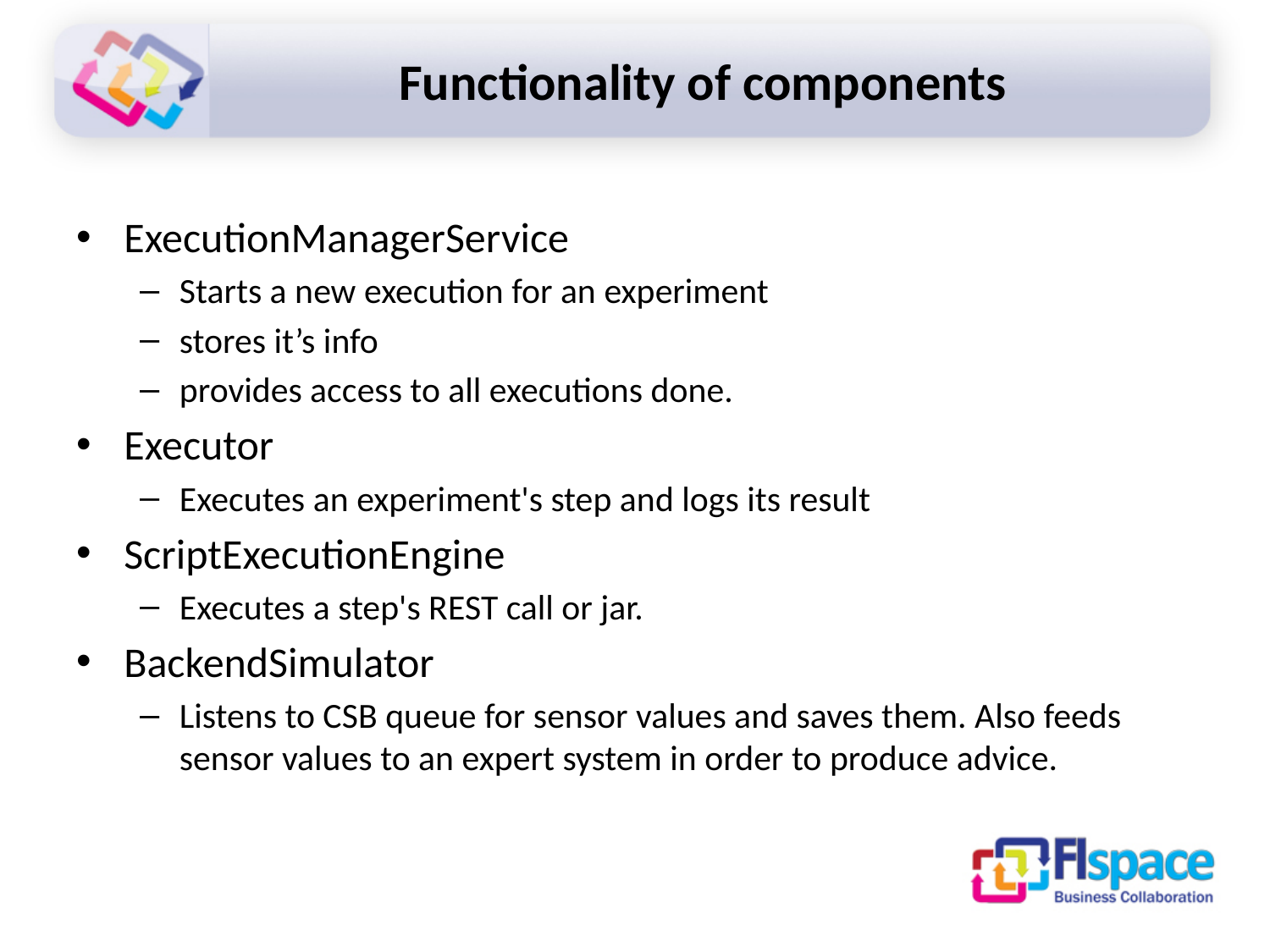

# Functionality of components
ExecutionManagerService
Starts a new execution for an experiment
stores it’s info
provides access to all executions done.
Executor
Executes an experiment's step and logs its result
ScriptExecutionEngine
Executes a step's REST call or jar.
BackendSimulator
Listens to CSB queue for sensor values and saves them. Also feeds sensor values to an expert system in order to produce advice.